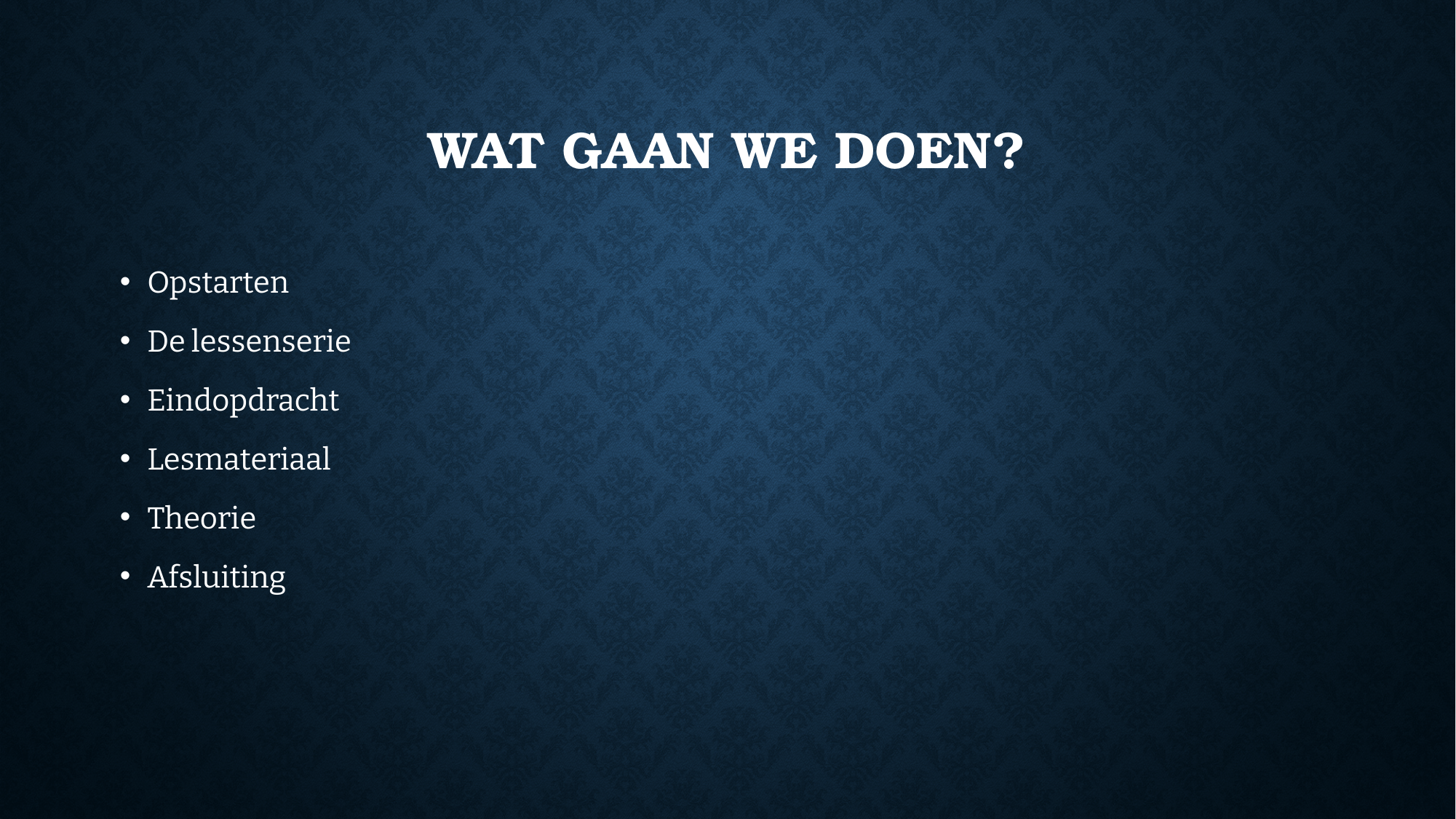

# Wat gaan we doen?
Opstarten
De lessenserie
Eindopdracht
Lesmateriaal
Theorie
Afsluiting